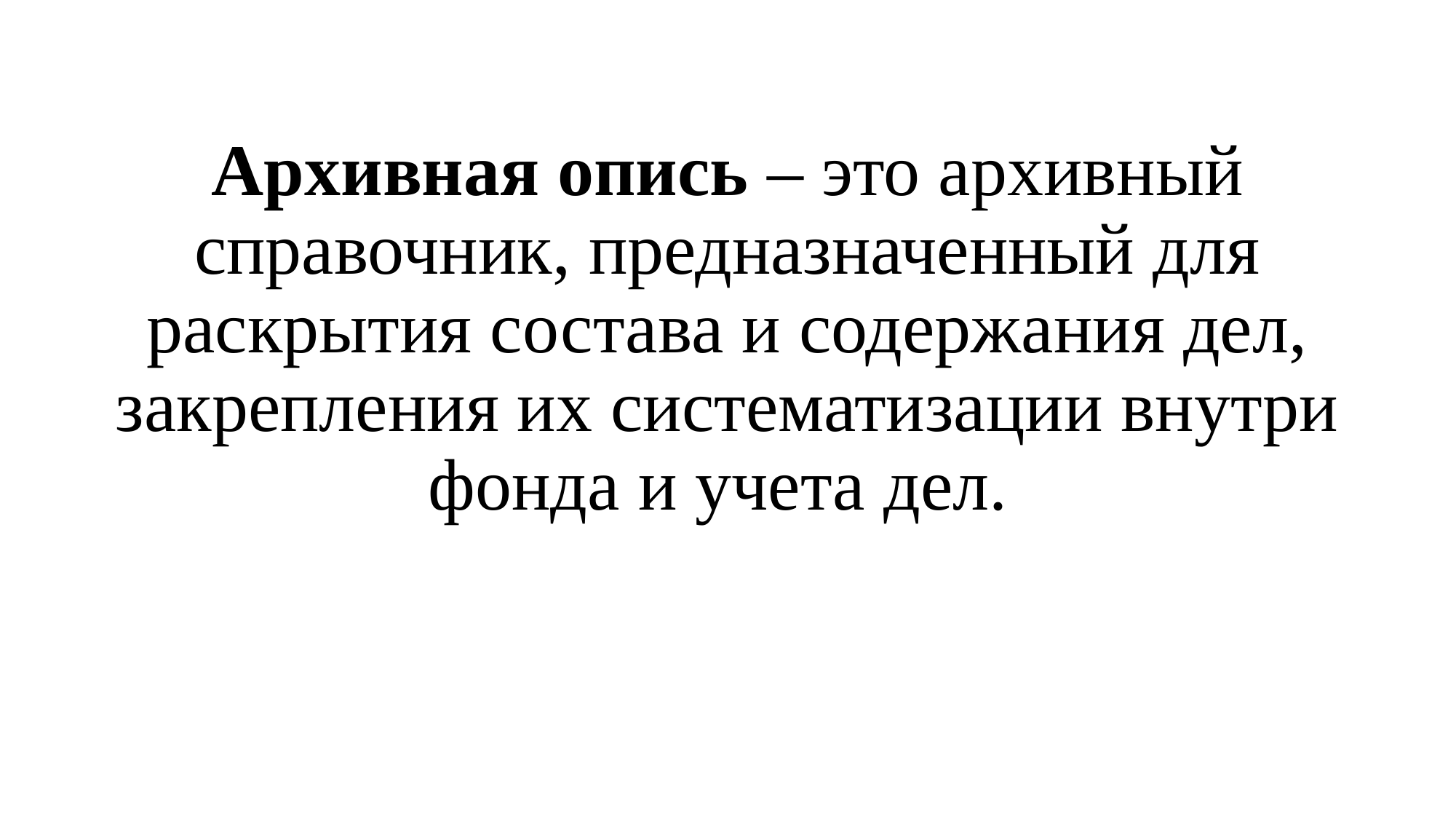

Архивная опись – это архивный справочник, предназначенный для раскрытия состава и содержания дел, закрепления их систематизации внутри фонда и учета дел.